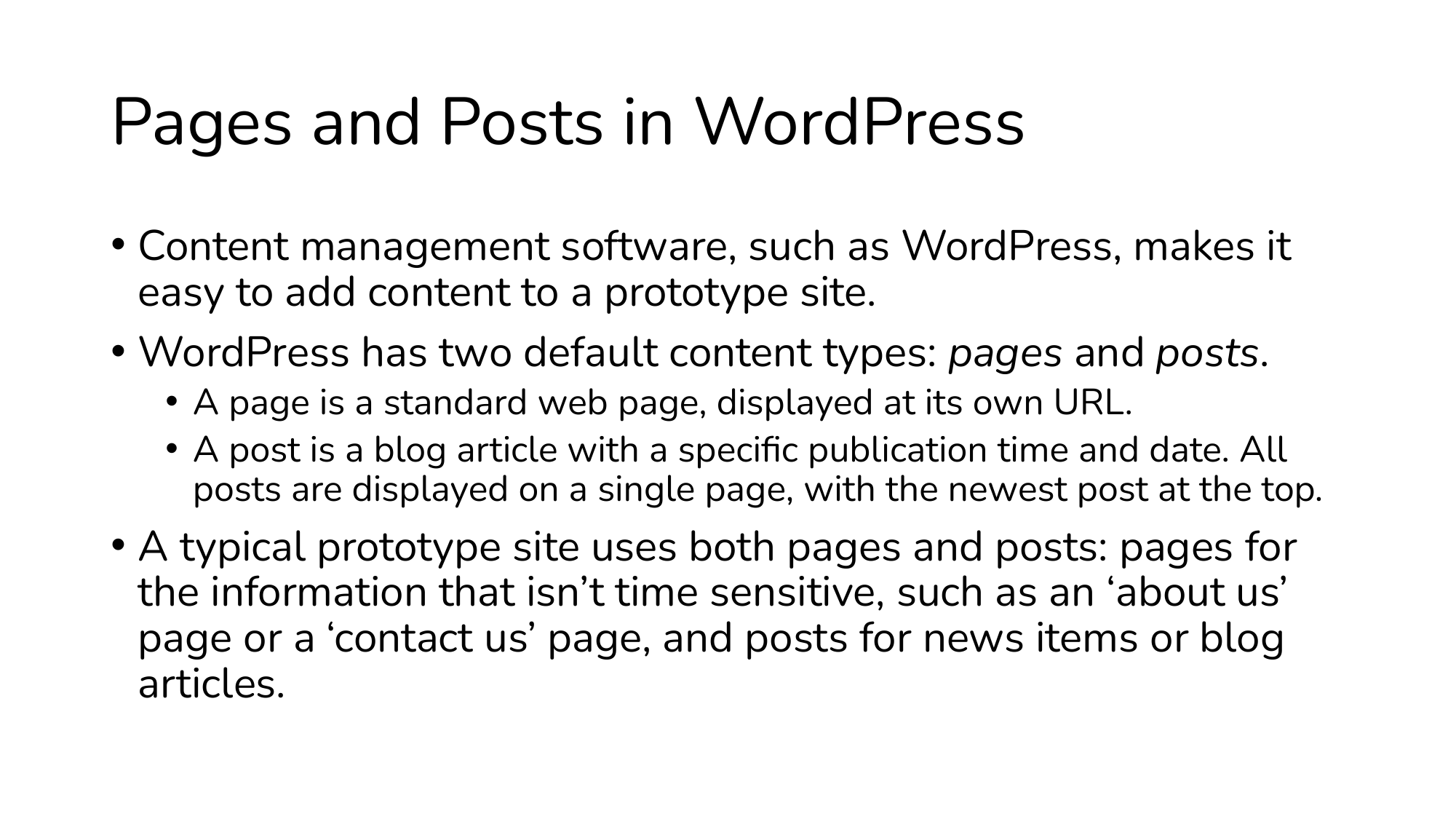

# Pages and Posts in WordPress
Content management software, such as WordPress, makes it easy to add content to a prototype site.
WordPress has two default content types: pages and posts.
A page is a standard web page, displayed at its own URL.
A post is a blog article with a specific publication time and date. All posts are displayed on a single page, with the newest post at the top.
A typical prototype site uses both pages and posts: pages for the information that isn’t time sensitive, such as an ‘about us’ page or a ‘contact us’ page, and posts for news items or blog articles.